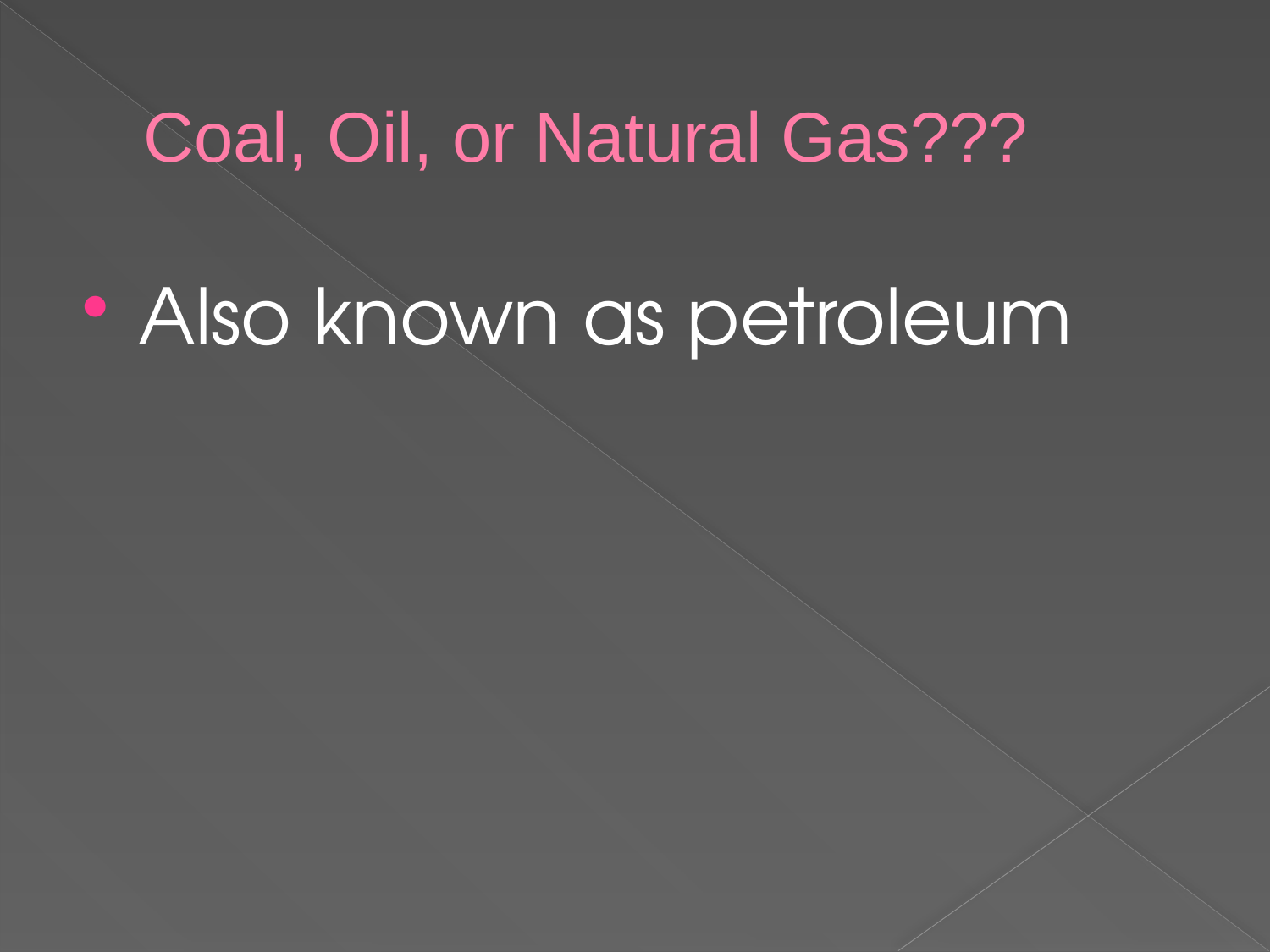

# Coal, Oil, or Natural Gas???
Also known as petroleum